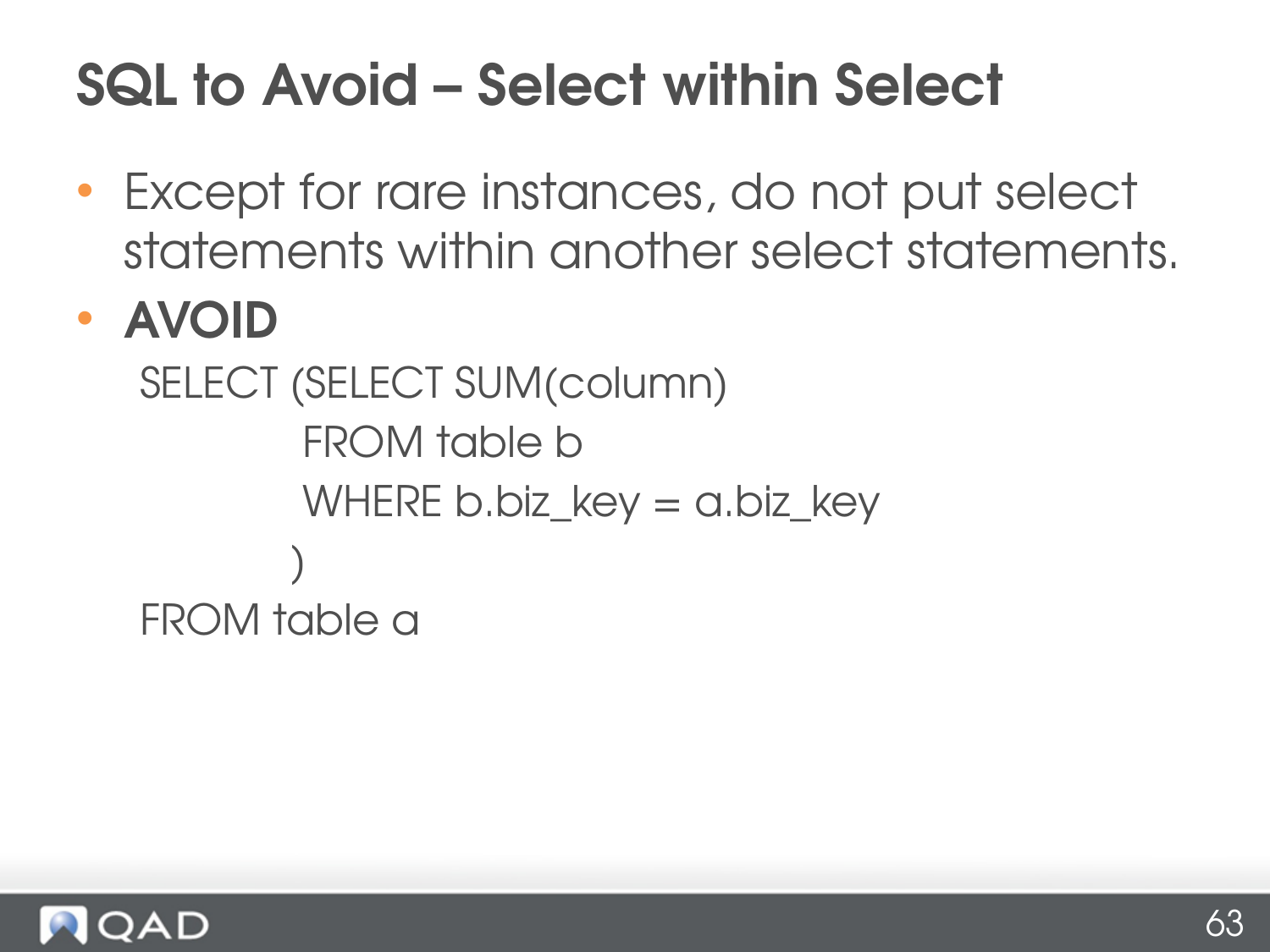

# SQL to Avoid – Select within Select
Except for rare instances, do not put select statements within another select statements.
AVOID
SELECT (SELECT SUM(column)
              FROM table b
              WHERE b.biz_key = a.biz_key
             )
FROM table a
63